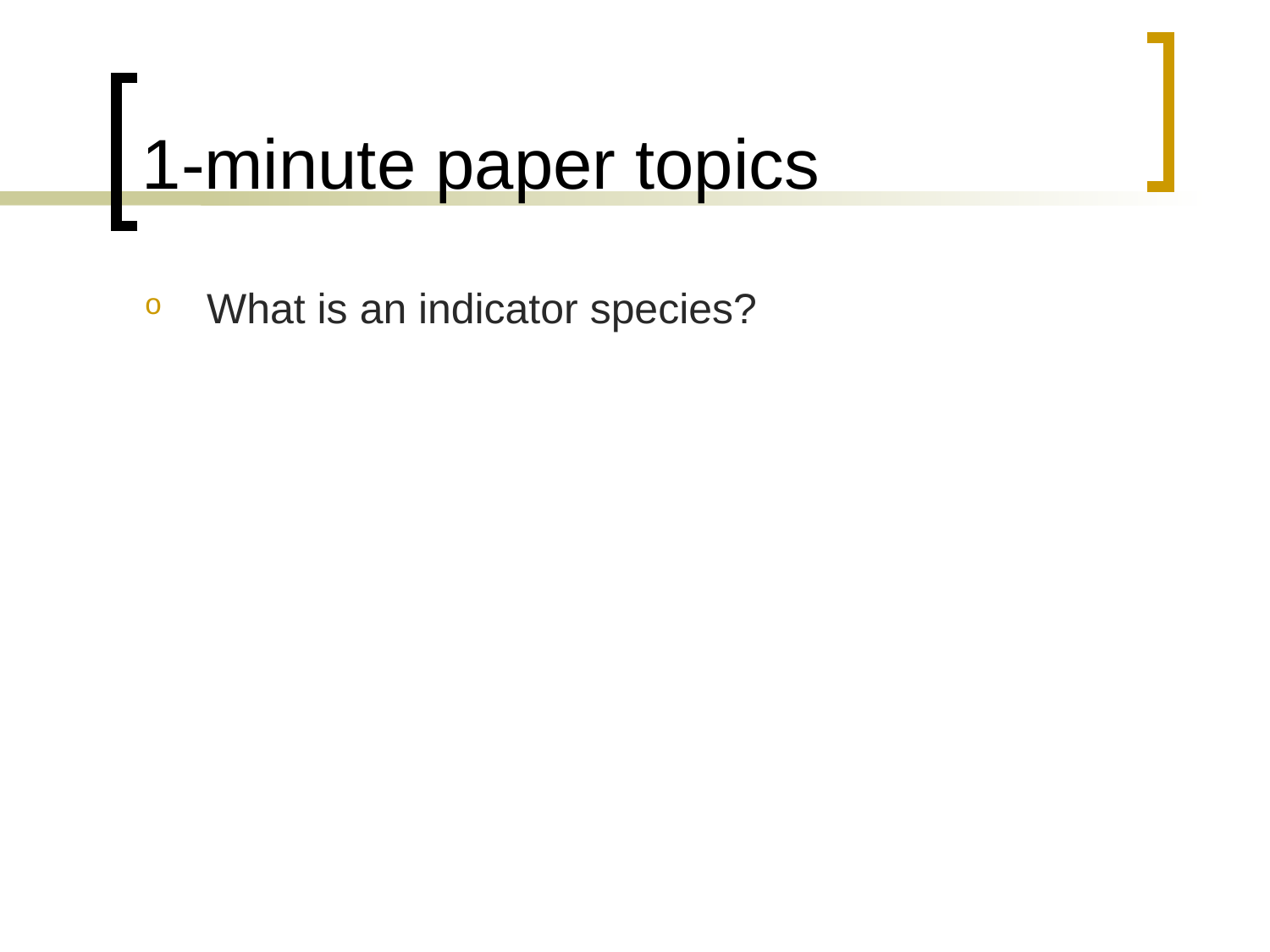

# 1-minute paper topics
What is an indicator species?